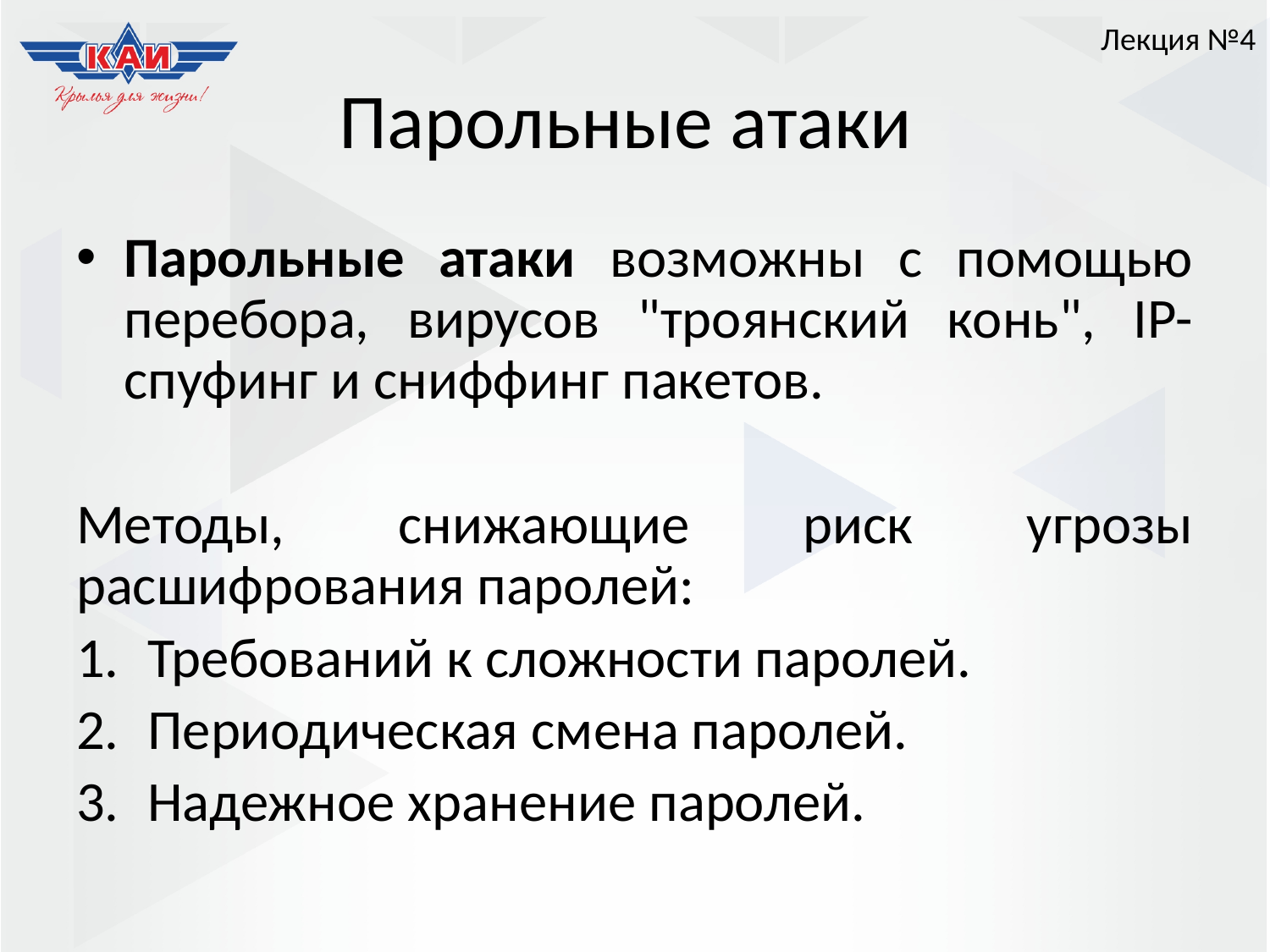

Лекция №4
# Парольные атаки
Парольные атаки возможны с помощью перебора, вирусов "троянский конь", IP-спуфинг и сниффинг пакетов.

Методы, снижающие риск угрозы расшифрования паролей:
Требований к сложности паролей.
Периодическая смена паролей.
Надежное хранение паролей.